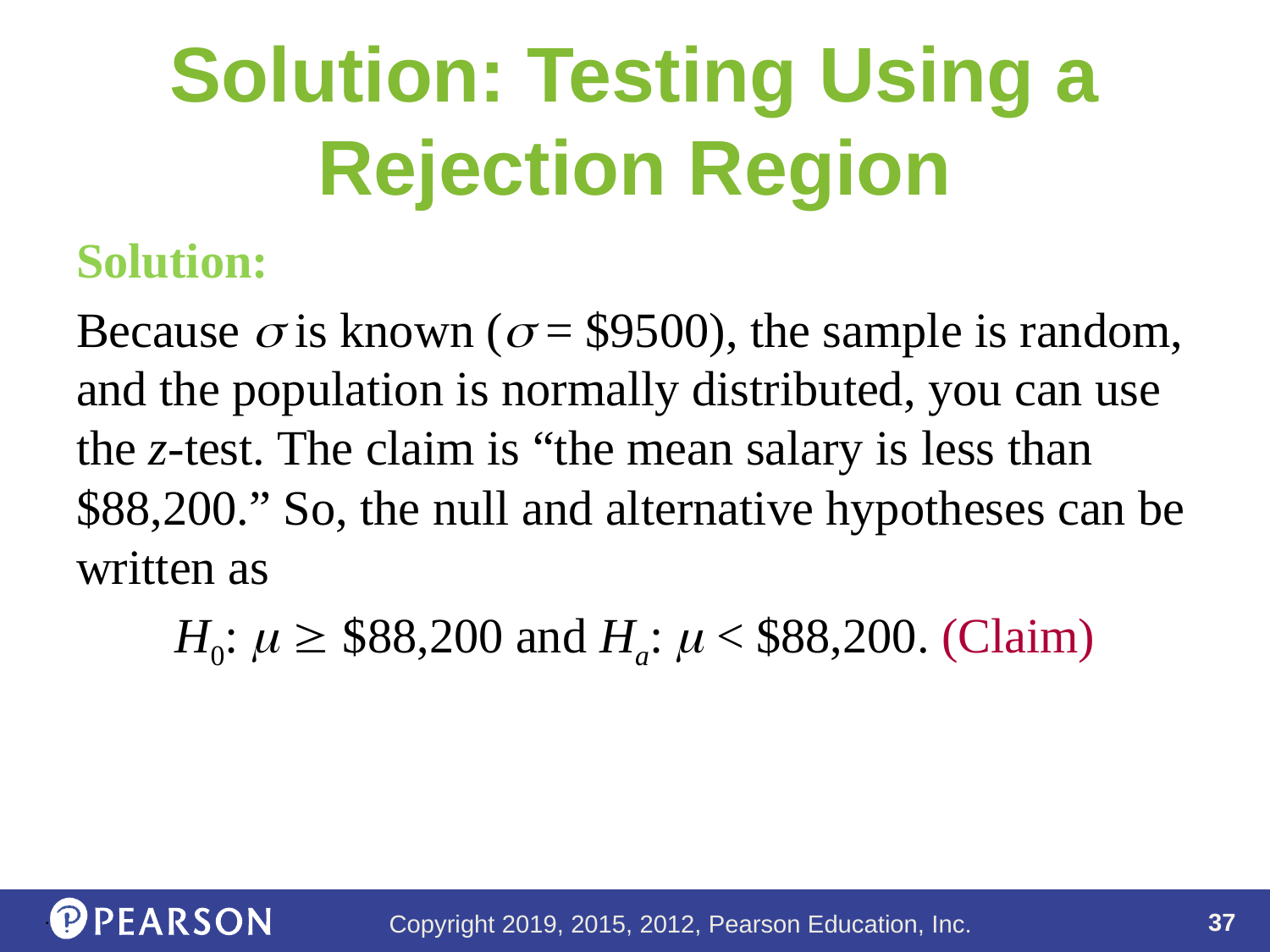

# Solution: Testing Using a Rejection Region
Solution:
Because σ is known (σ = $9500), the sample is random, and the population is normally distributed, you can use the z-test. The claim is “the mean salary is less than $88,200.” So, the null and alternative hypotheses can be written as
H0: μ ≥ $88,200 and Ha: μ < $88,200. (Claim)
.